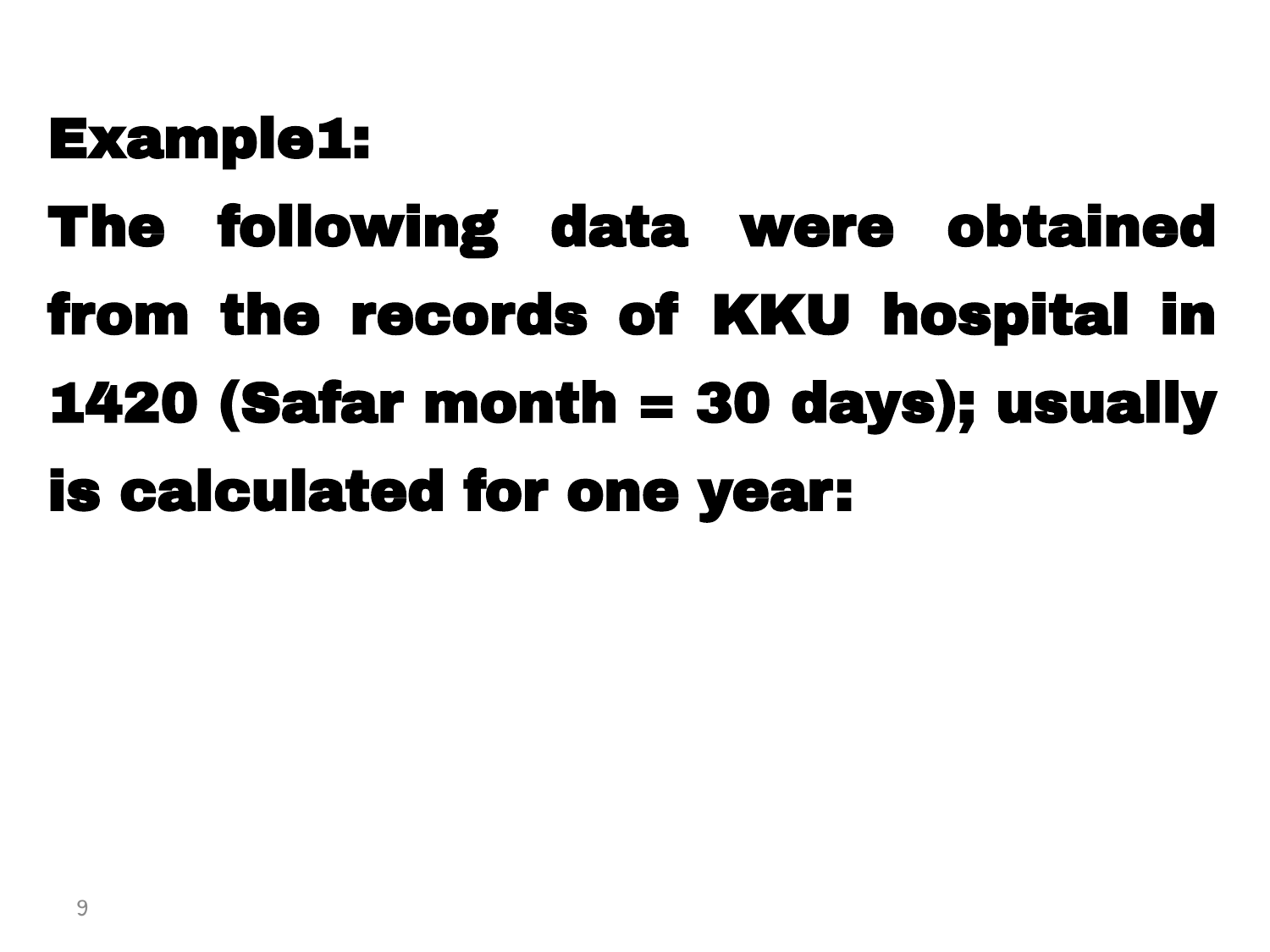

Example1:
The following data were obtained from the records of KKU hospital in 1420 (Safar month = 30 days); usually is calculated for one year:
9